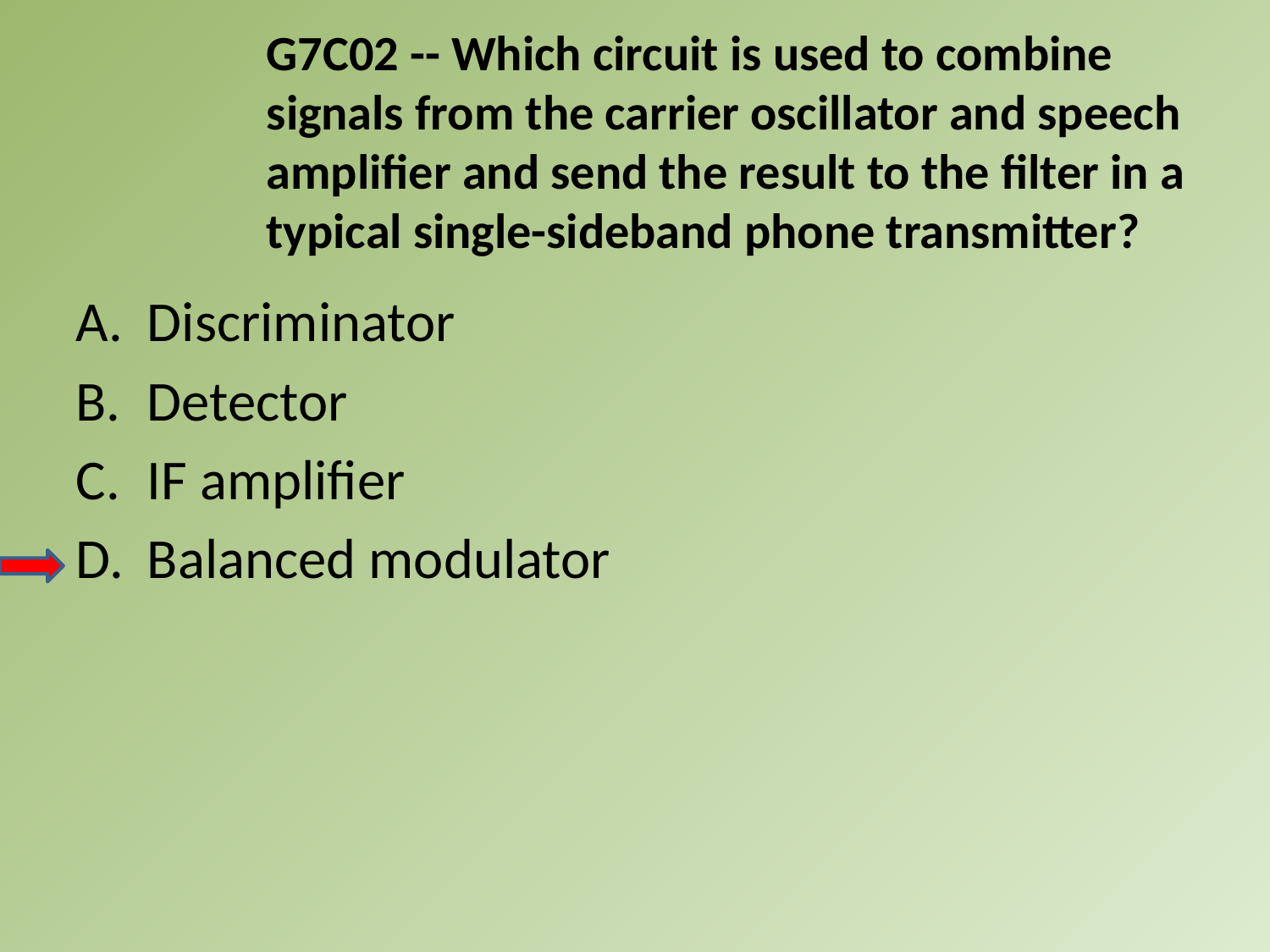

G7C02 -- Which circuit is used to combine signals from the carrier oscillator and speech amplifier and send the result to the filter in a typical single-sideband phone transmitter?
A.	Discriminator
B.	Detector
C.	IF amplifier
D.	Balanced modulator